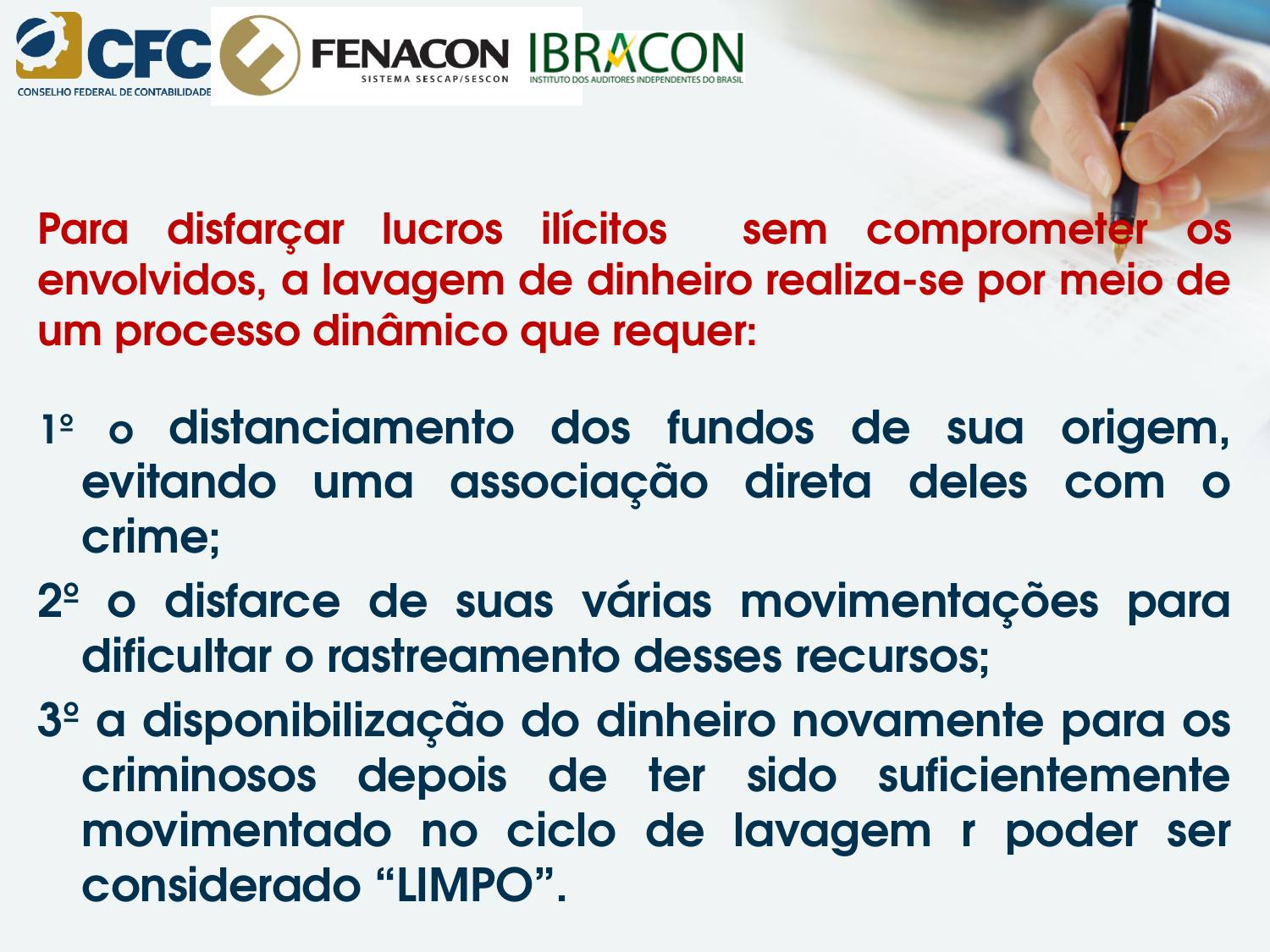

Para disfarçar lucros ilícitos  sem comprometer os envolvidos, a lavagem de dinheiro realiza-se por meio de um processo dinâmico que requer:
1º o distanciamento dos fundos de sua origem, evitando uma associação direta deles com o crime;
2º o disfarce de suas várias movimentações para dificultar o rastreamento desses recursos;
3º a disponibilização do dinheiro novamente para os criminosos depois de ter sido suficientemente movimentado no ciclo de lavagem r poder ser considerado “LIMPO”.